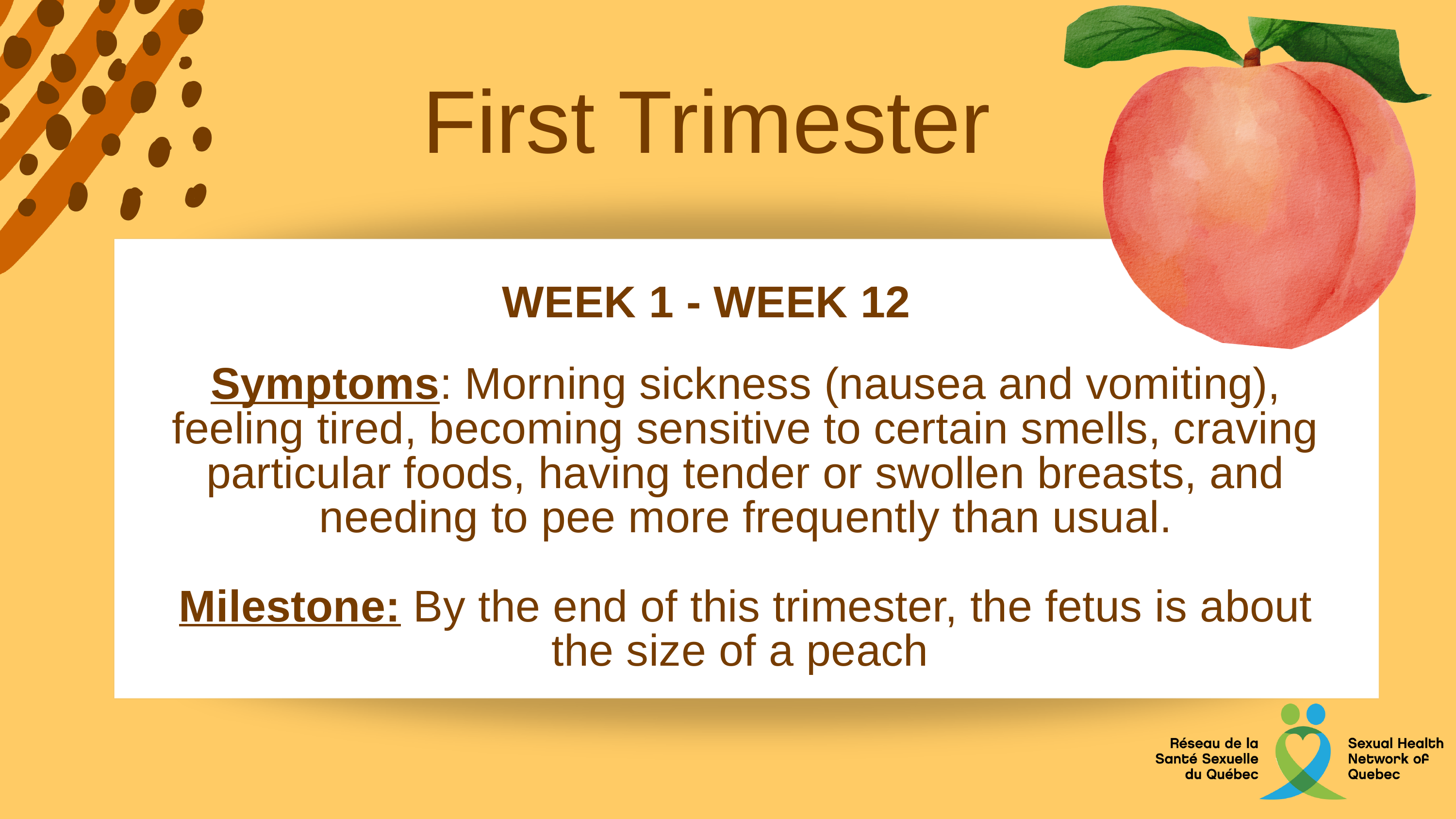

First Trimester

WEEK 1 - WEEK 12
Symptoms: Morning sickness (nausea and vomiting), feeling tired, becoming sensitive to certain smells, craving particular foods, having tender or swollen breasts, and needing to pee more frequently than usual.

Milestone: By the end of this trimester, the fetus is about the size of a peach